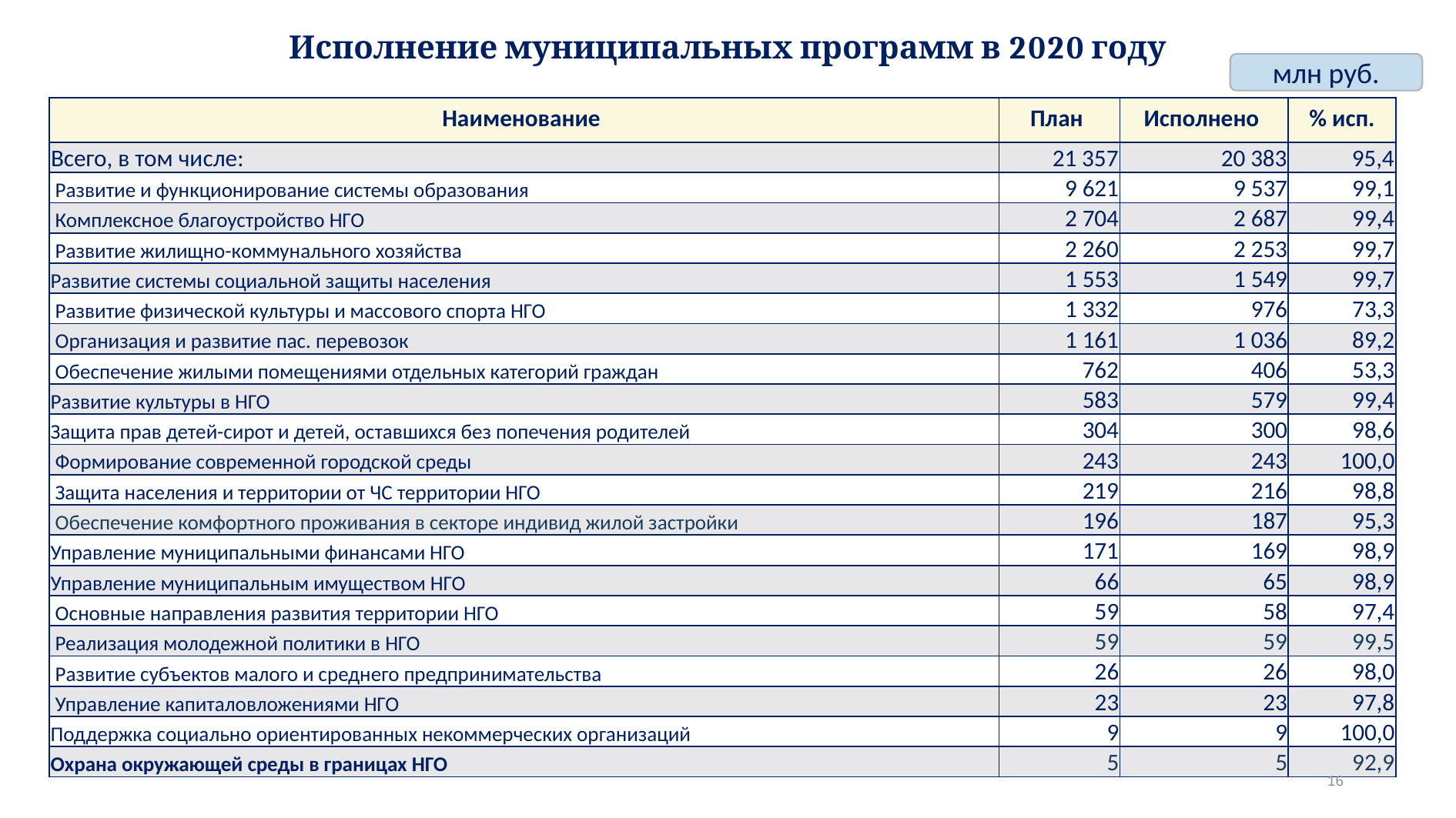

# Исполнение муниципальных программ в 2020 году
млн руб.
| Наименование | План | Исполнено | % исп. |
| --- | --- | --- | --- |
| Всего, в том числе: | 21 357 | 20 383 | 95,4 |
| Развитие и функционирование системы образования | 9 621 | 9 537 | 99,1 |
| Комплексное благоустройство НГО | 2 704 | 2 687 | 99,4 |
| Развитие жилищно-коммунального хозяйства | 2 260 | 2 253 | 99,7 |
| Развитие системы социальной защиты населения | 1 553 | 1 549 | 99,7 |
| Развитие физической культуры и массового спорта НГО | 1 332 | 976 | 73,3 |
| Организация и развитие пас. перевозок | 1 161 | 1 036 | 89,2 |
| Обеспечение жилыми помещениями отдельных категорий граждан | 762 | 406 | 53,3 |
| Развитие культуры в НГО | 583 | 579 | 99,4 |
| Защита прав детей-сирот и детей, оставшихся без попечения родителей | 304 | 300 | 98,6 |
| Формирование современной городской среды | 243 | 243 | 100,0 |
| Защита населения и территории от ЧС территории НГО | 219 | 216 | 98,8 |
| Обеспечение комфортного проживания в секторе индивид жилой застройки | 196 | 187 | 95,3 |
| Управление муниципальными финансами НГО | 171 | 169 | 98,9 |
| Управление муниципальным имуществом НГО | 66 | 65 | 98,9 |
| Основные направления развития территории НГО | 59 | 58 | 97,4 |
| Реализация молодежной политики в НГО | 59 | 59 | 99,5 |
| Развитие субъектов малого и среднего предпринимательства | 26 | 26 | 98,0 |
| Управление капиталовложениями НГО | 23 | 23 | 97,8 |
| Поддержка социально ориентированных некоммерческих организаций | 9 | 9 | 100,0 |
| Охрана окружающей среды в границах НГО | 5 | 5 | 92,9 |
16